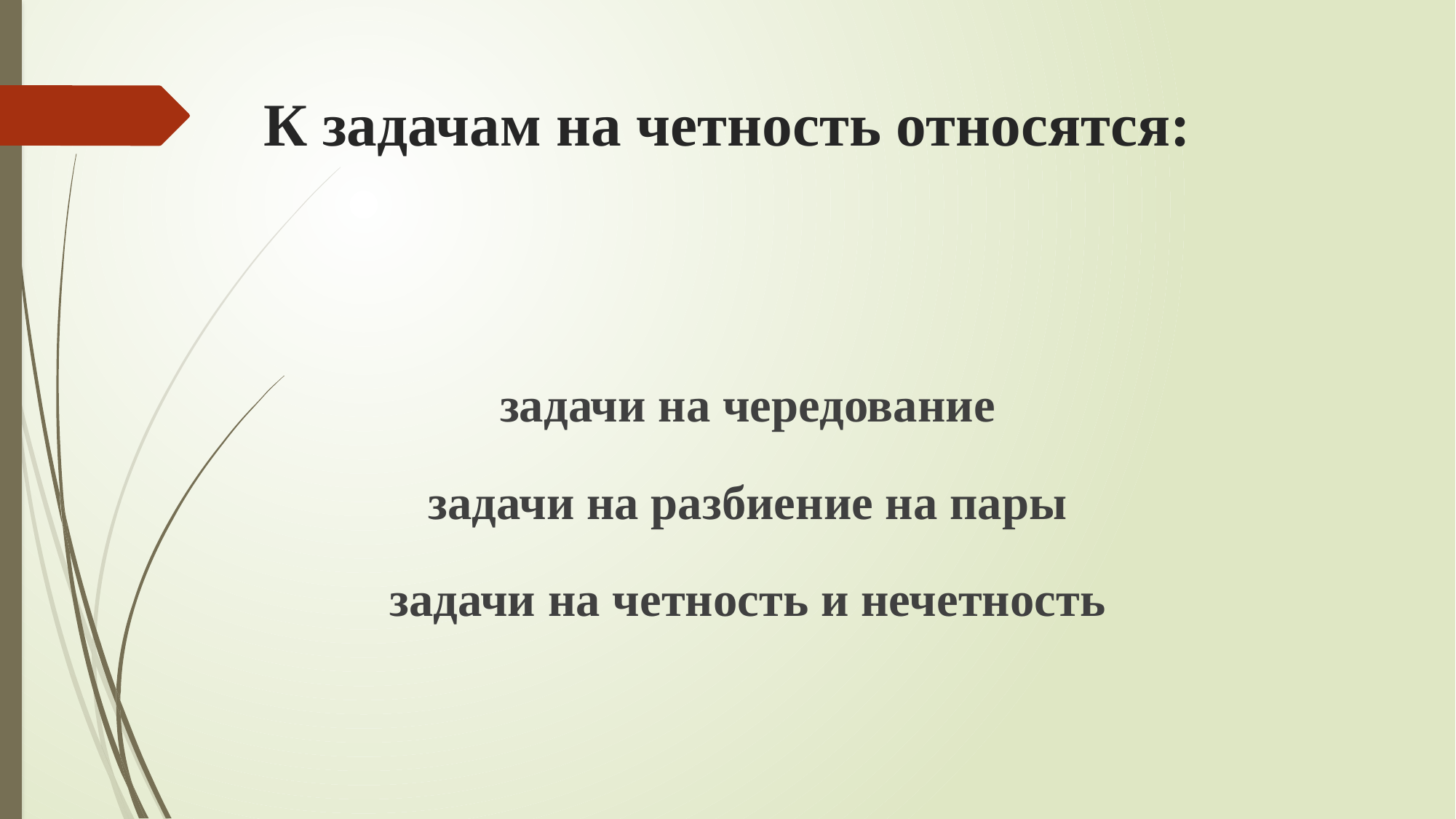

# К задачам на четность относятся:
задачи на чередование
задачи на разбиение на пары
задачи на четность и нечетность